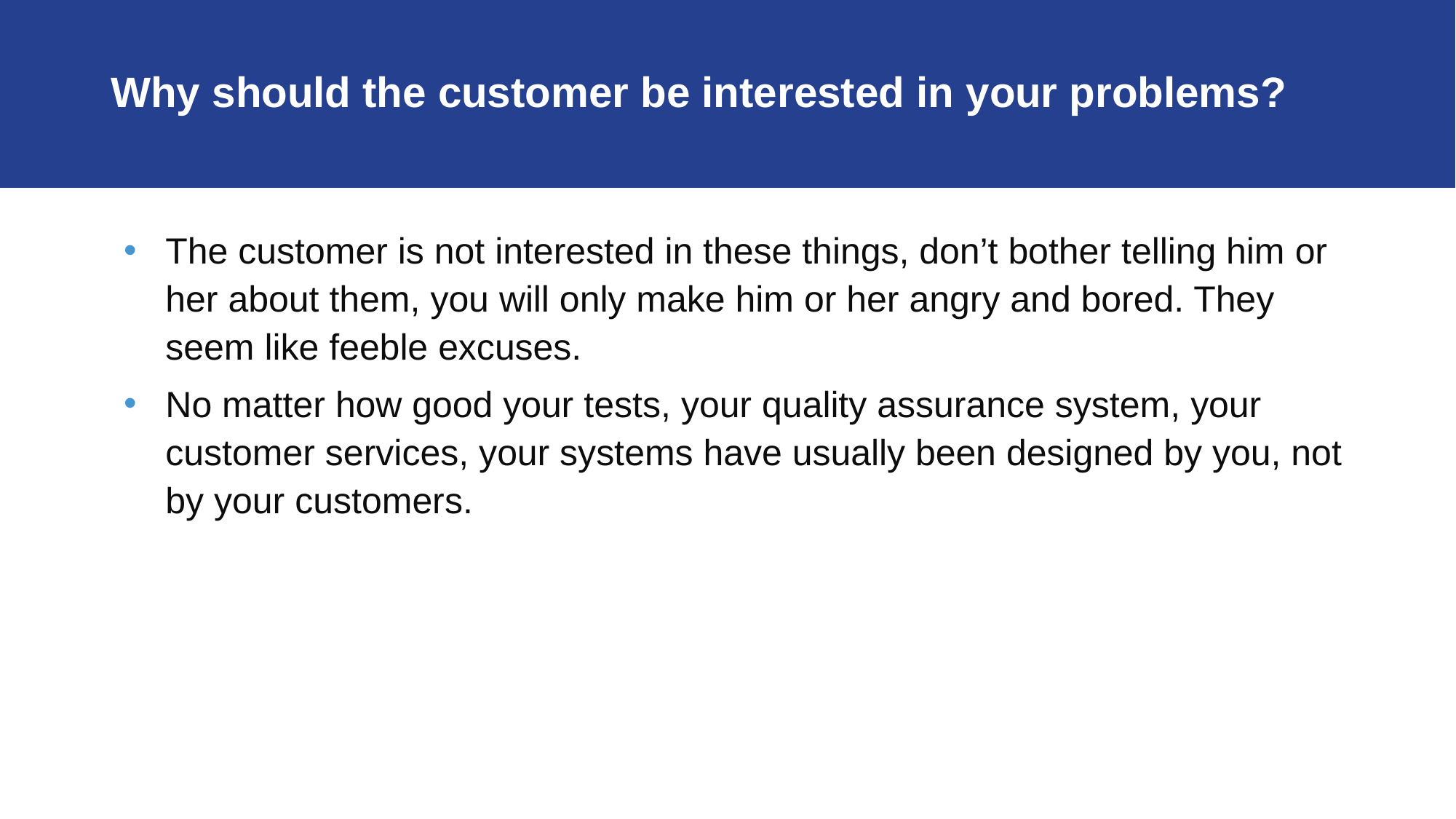

# Why should the customer be interested in your problems?
The customer is not interested in these things, don’t bother telling him or her about them, you will only make him or her angry and bored. They seem like feeble excuses.
No matter how good your tests, your quality assurance system, your customer services, your systems have usually been designed by you, not by your customers.